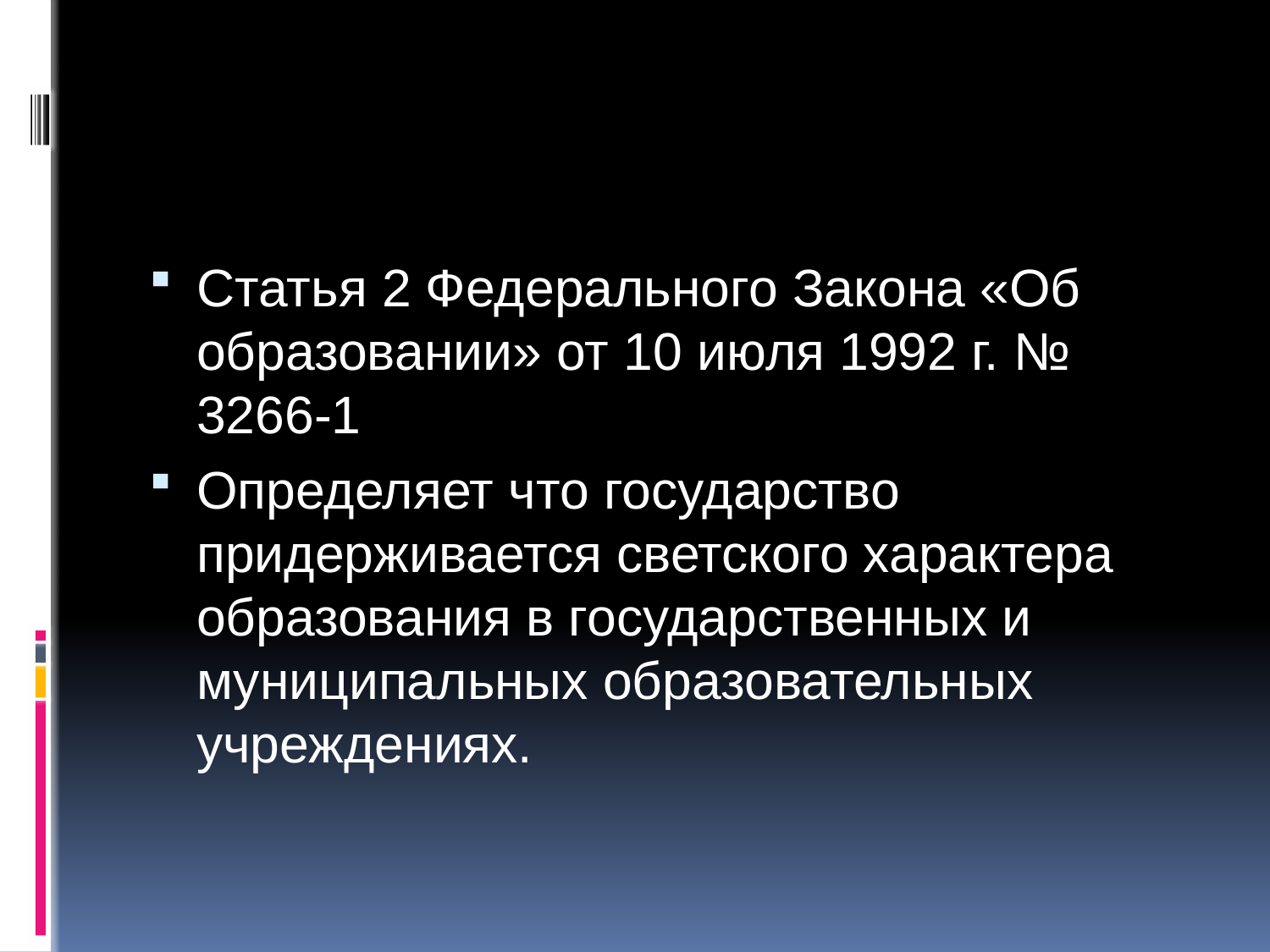

#
Статья 2 Федерального Закона «Об образовании» от 10 июля 1992 г. № 3266-1
Определяет что государство придерживается светского характера образования в государственных и муниципальных образовательных учреждениях.